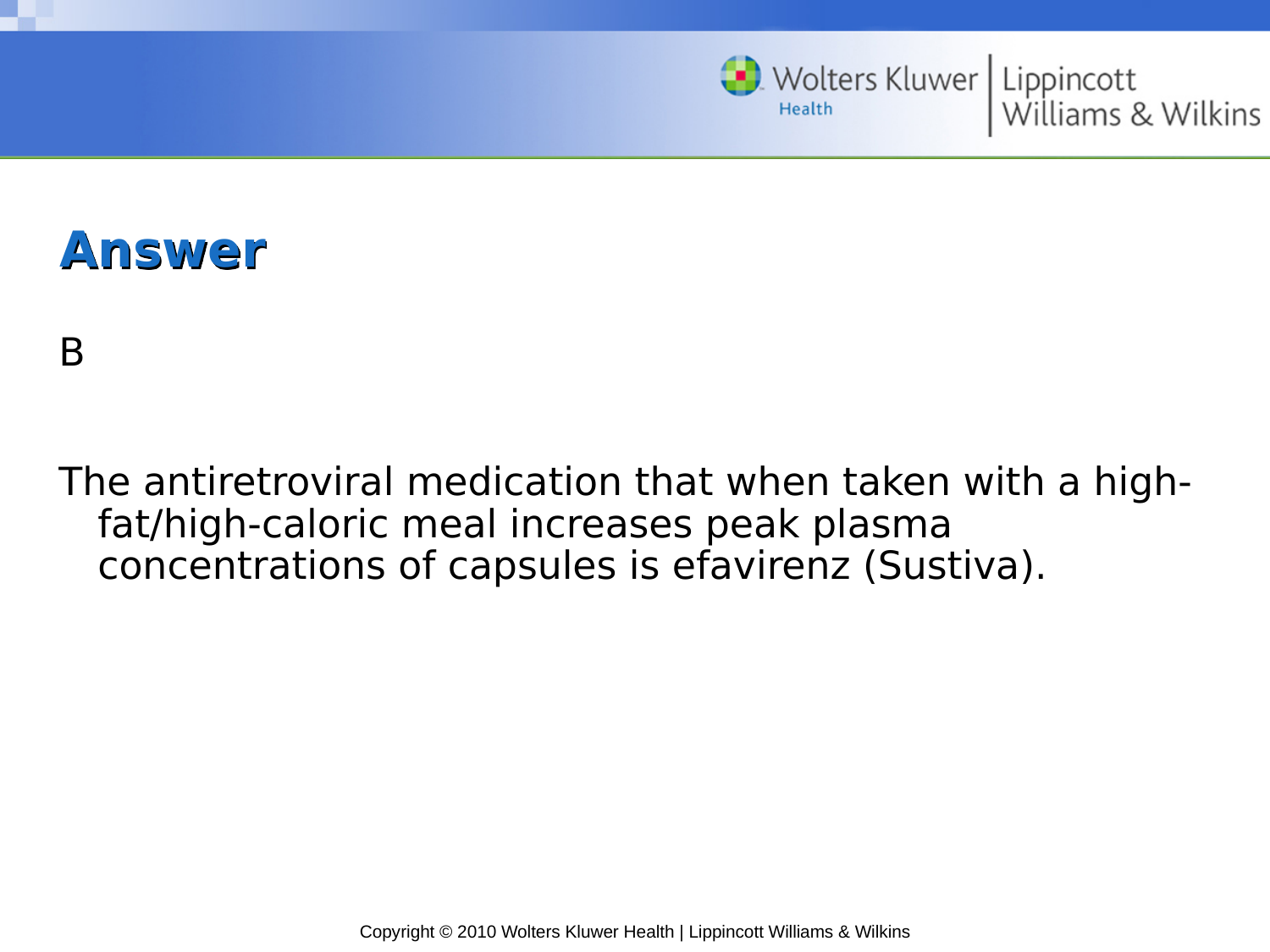

# Answer
B

The antiretroviral medication that when taken with a high- fat/high-caloric meal increases peak plasma concentrations of capsules is efavirenz (Sustiva).